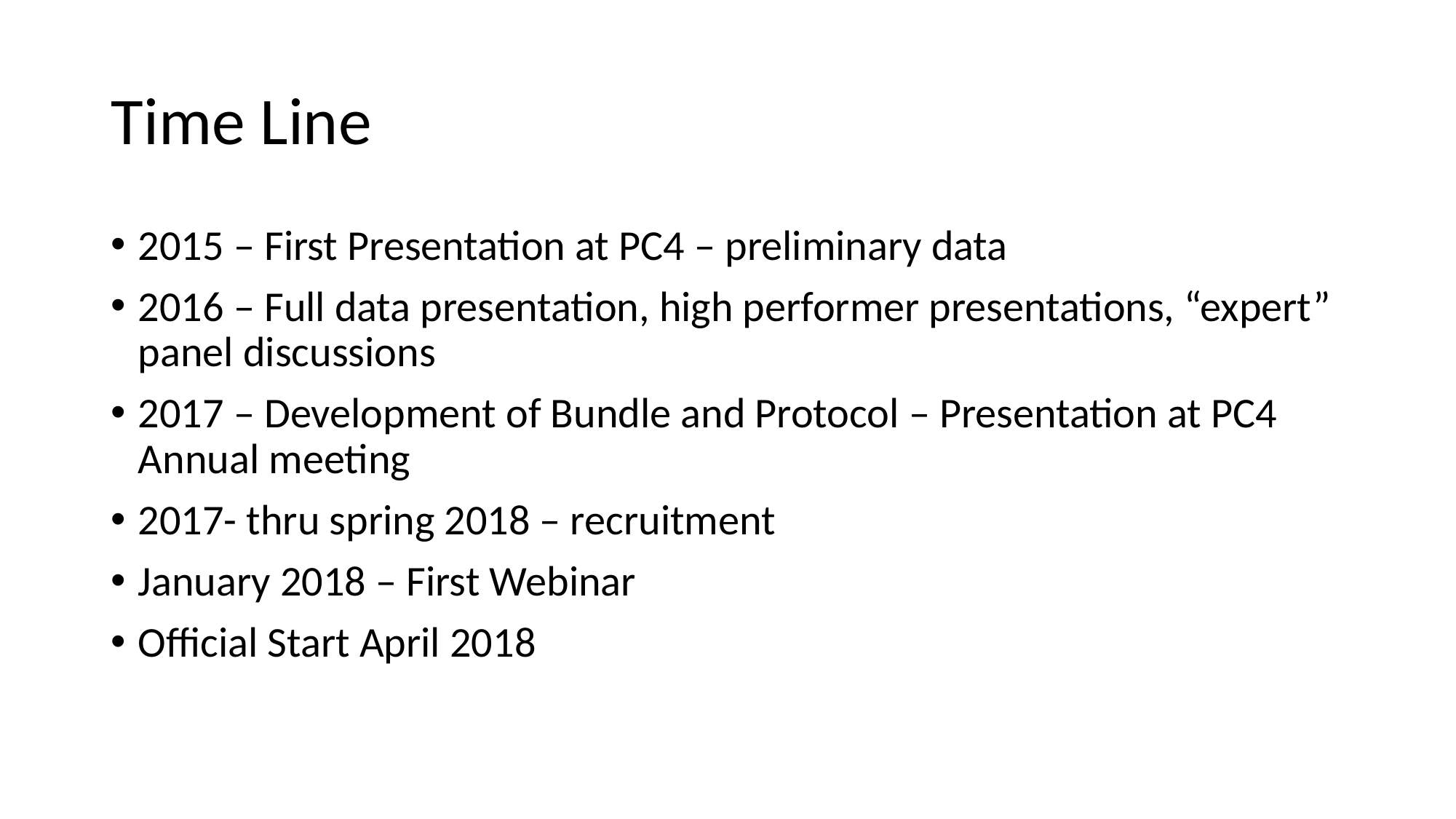

# Time Line
2015 – First Presentation at PC4 – preliminary data
2016 – Full data presentation, high performer presentations, “expert” panel discussions
2017 – Development of Bundle and Protocol – Presentation at PC4 Annual meeting
2017- thru spring 2018 – recruitment
January 2018 – First Webinar
Official Start April 2018